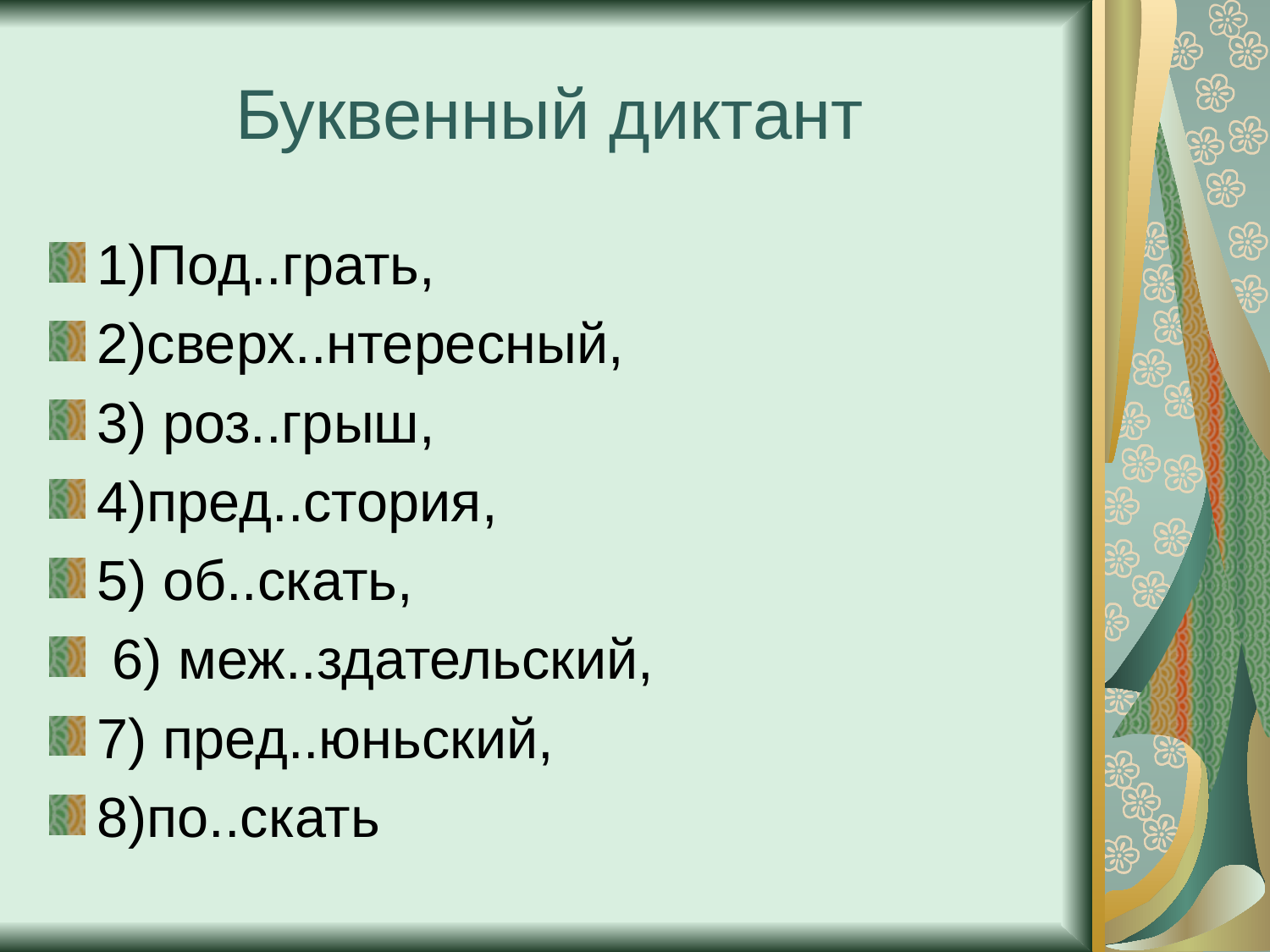

# Буквенный диктант
1)Под..грать,
2)сверх..нтересный,
3) роз..грыш,
4)пред..стория,
5) об..скать,
 6) меж..здательский,
7) пред..юньский,
8)по..скать